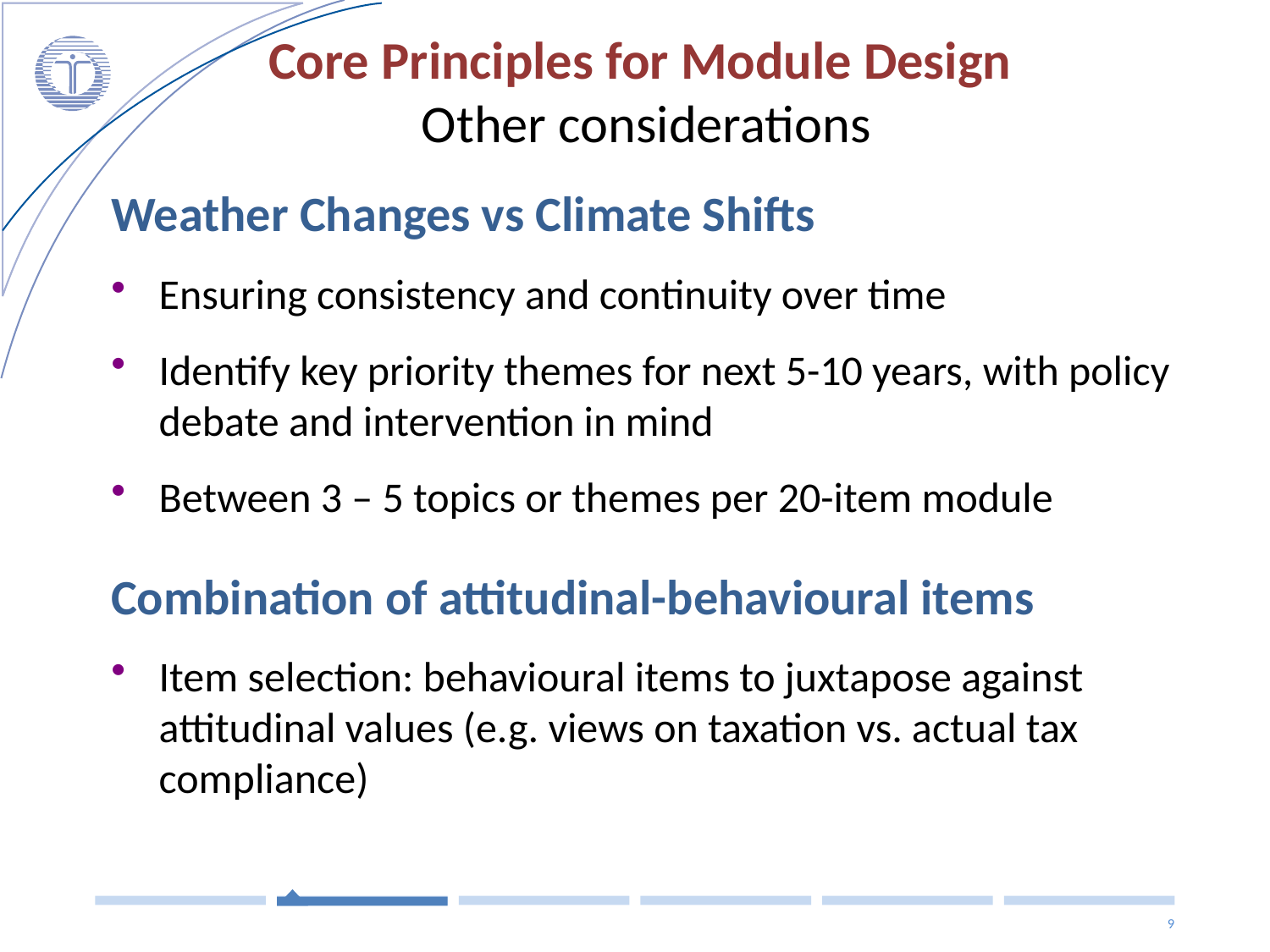

# Core Principles for Module Design Other considerations
Weather Changes vs Climate Shifts
Ensuring consistency and continuity over time
Identify key priority themes for next 5-10 years, with policy debate and intervention in mind
Between 3 – 5 topics or themes per 20-item module
Combination of attitudinal-behavioural items
Item selection: behavioural items to juxtapose against attitudinal values (e.g. views on taxation vs. actual tax compliance)